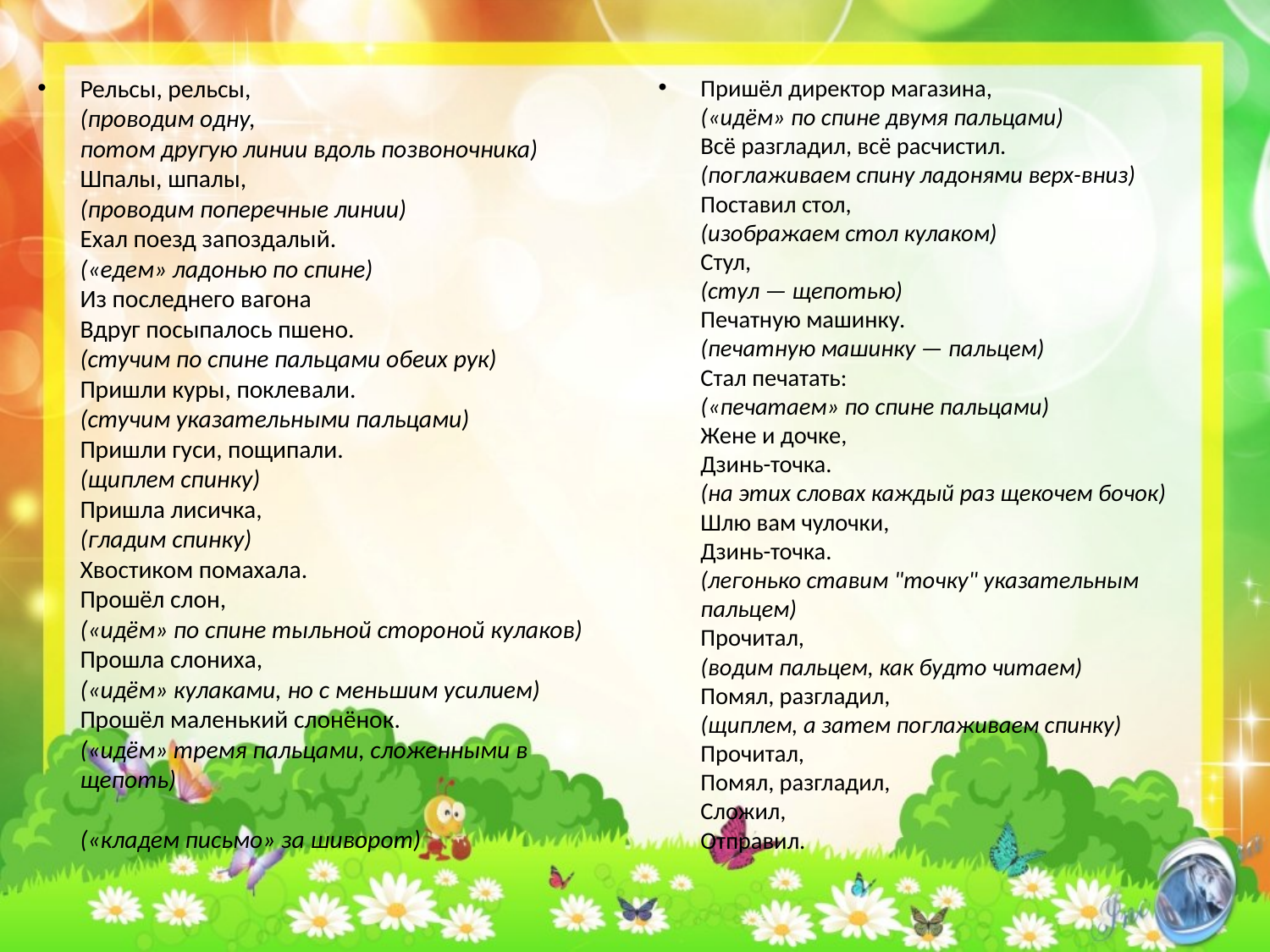

Рельсы, рельсы,
(проводим одну, 
потом другую линии вдоль позвоночника)
Шпалы, шпалы,
(проводим поперечные линии)
Ехал поезд запоздалый.
(«едем» ладонью по спине)
Из последнего вагона 
Вдруг посыпалось пшено.
(стучим по спине пальцами обеих рук)
Пришли куры, поклевали.
(стучим указательными пальцами)
Пришли гуси, пощипали.
(щиплем спинку)
Пришла лисичка,
(гладим спинку)
Хвостиком помахала.
Прошёл слон,
(«идём» по спине тыльной стороной кулаков)
Прошла слониха,
(«идём» кулаками, но с меньшим усилием)
Прошёл маленький слонёнок.
(«идём» тремя пальцами, сложенными в щепоть)
(«кладем письмо» за шиворот)

Пришёл директор магазина,
(«идём» по спине двумя пальцами)
Всё разгладил, всё расчистил.
(поглаживаем спину ладонями верх-вниз)
Поставил стол,
(изображаем стол кулаком)
Стул,
(стул — щепотью)
Печатную машинку.
(печатную машинку — пальцем)
Стал печатать:
(«печатаем» по спине пальцами)
Жене и дочке, 
Дзинь-точка.
(на этих словах каждый раз щекочем бочок)
Шлю вам чулочки, 
Дзинь-точка.
(легонько ставим "точку" указательным пальцем)
Прочитал,
(водим пальцем, как будто читаем)
Помял, разгладил,
(щиплем, а затем поглаживаем спинку)
Прочитал,
Помял, разгладил,
Сложил, 
Отправил.